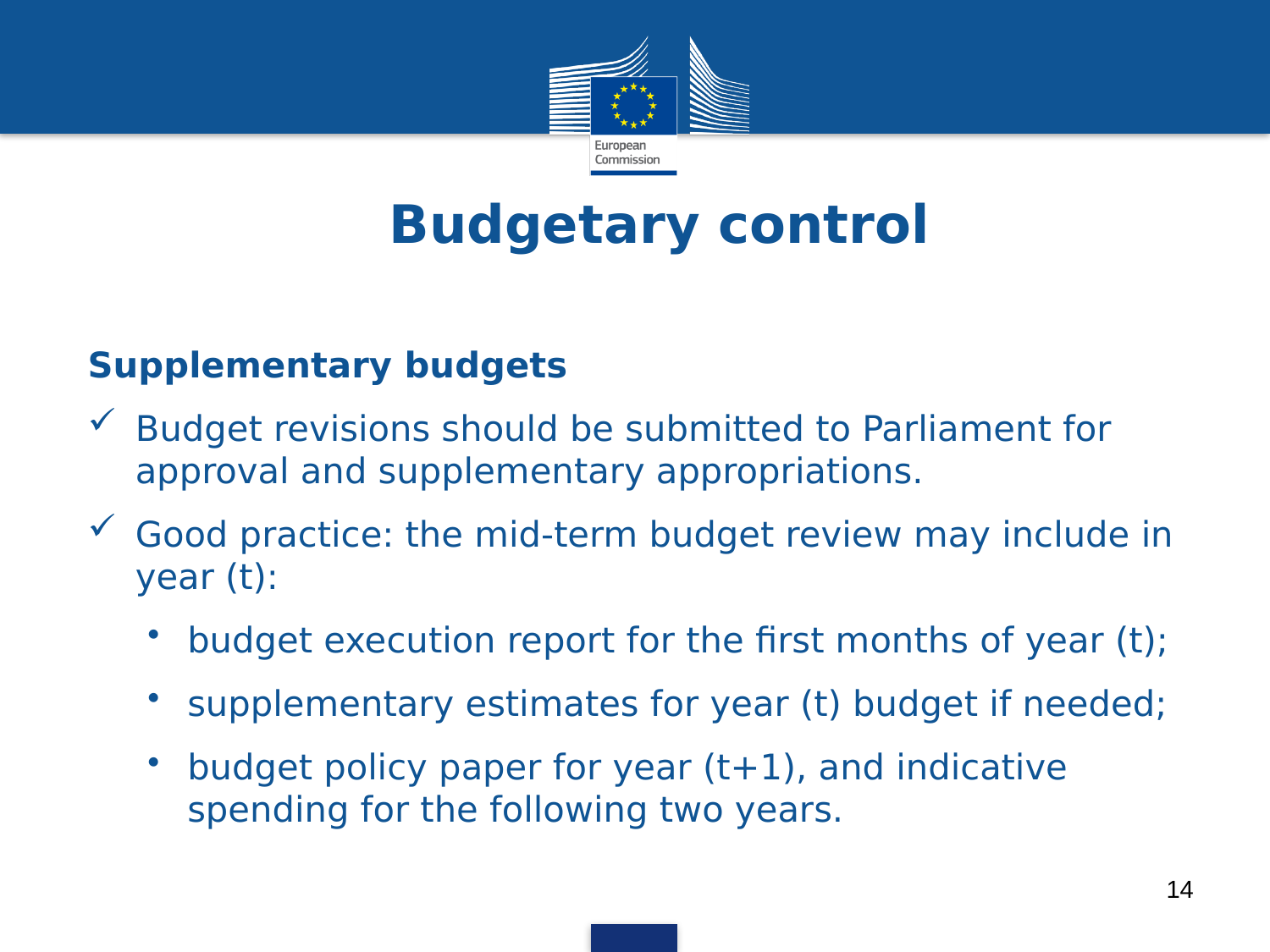

# Budgetary control
Supplementary budgets
Budget revisions should be submitted to Parliament for approval and supplementary appropriations.
Good practice: the mid-term budget review may include in year (t):
budget execution report for the first months of year (t);
supplementary estimates for year (t) budget if needed;
budget policy paper for year (t+1), and indicative spending for the following two years.

14